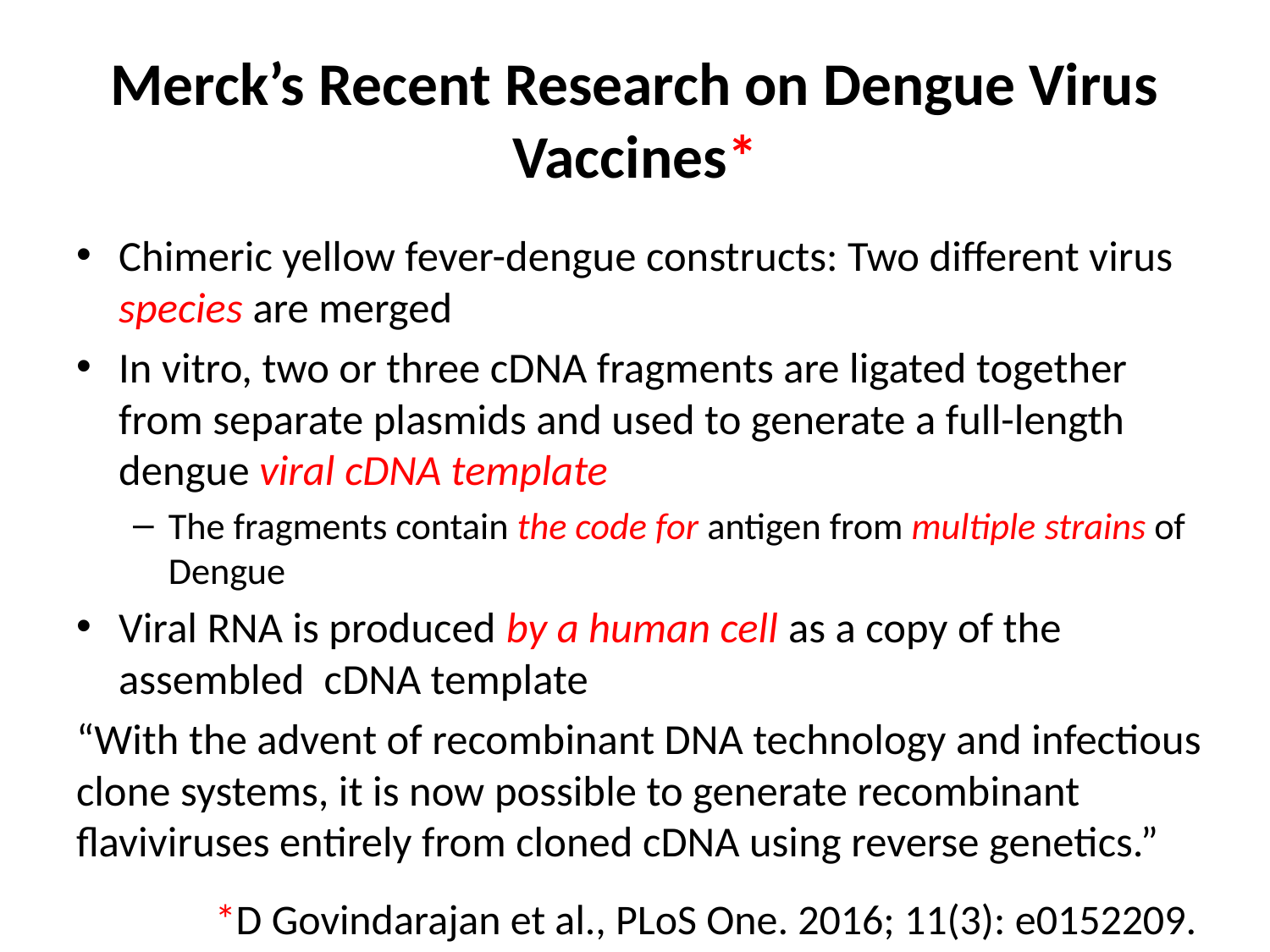

# Merck’s Recent Research on Dengue Virus Vaccines*
Chimeric yellow fever-dengue constructs: Two different virus species are merged
In vitro, two or three cDNA fragments are ligated together from separate plasmids and used to generate a full-length dengue viral cDNA template
The fragments contain the code for antigen from multiple strains of Dengue
Viral RNA is produced by a human cell as a copy of the assembled  cDNA template
“With the advent of recombinant DNA technology and infectious clone systems, it is now possible to generate recombinant flaviviruses entirely from cloned cDNA using reverse genetics.”

*D Govindarajan et al., PLoS One. 2016; 11(3): e0152209.